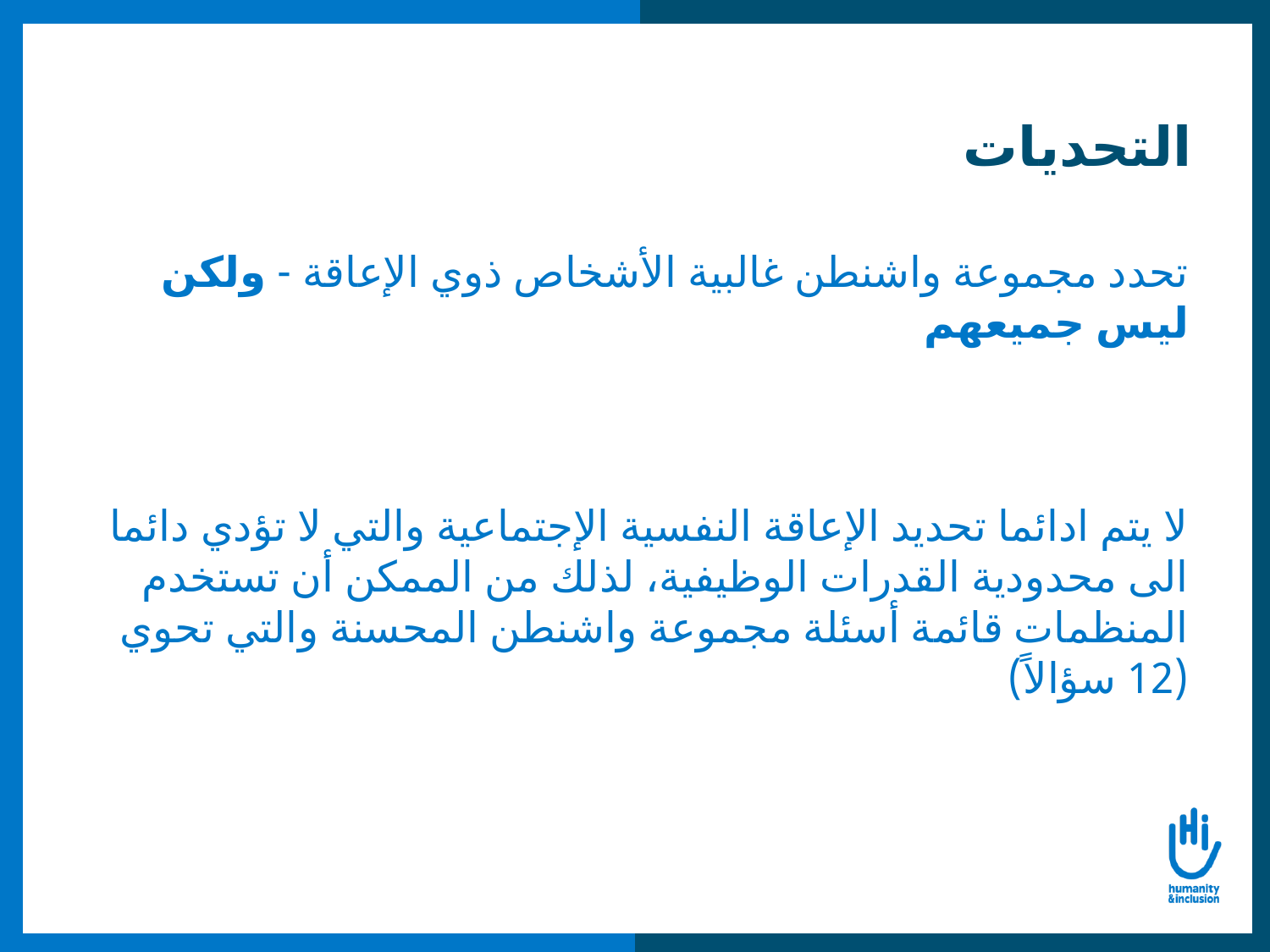

# التحديات
تحدد مجموعة واشنطن غالبية الأشخاص ذوي الإعاقة - ولكن ليس جميعهم

لا يتم ادائما تحديد الإعاقة النفسية الإجتماعية والتي لا تؤدي دائما الى محدودية القدرات الوظيفية، لذلك من الممكن أن تستخدم المنظمات قائمة أسئلة مجموعة واشنطن المحسنة والتي تحوي (12 سؤالاً)